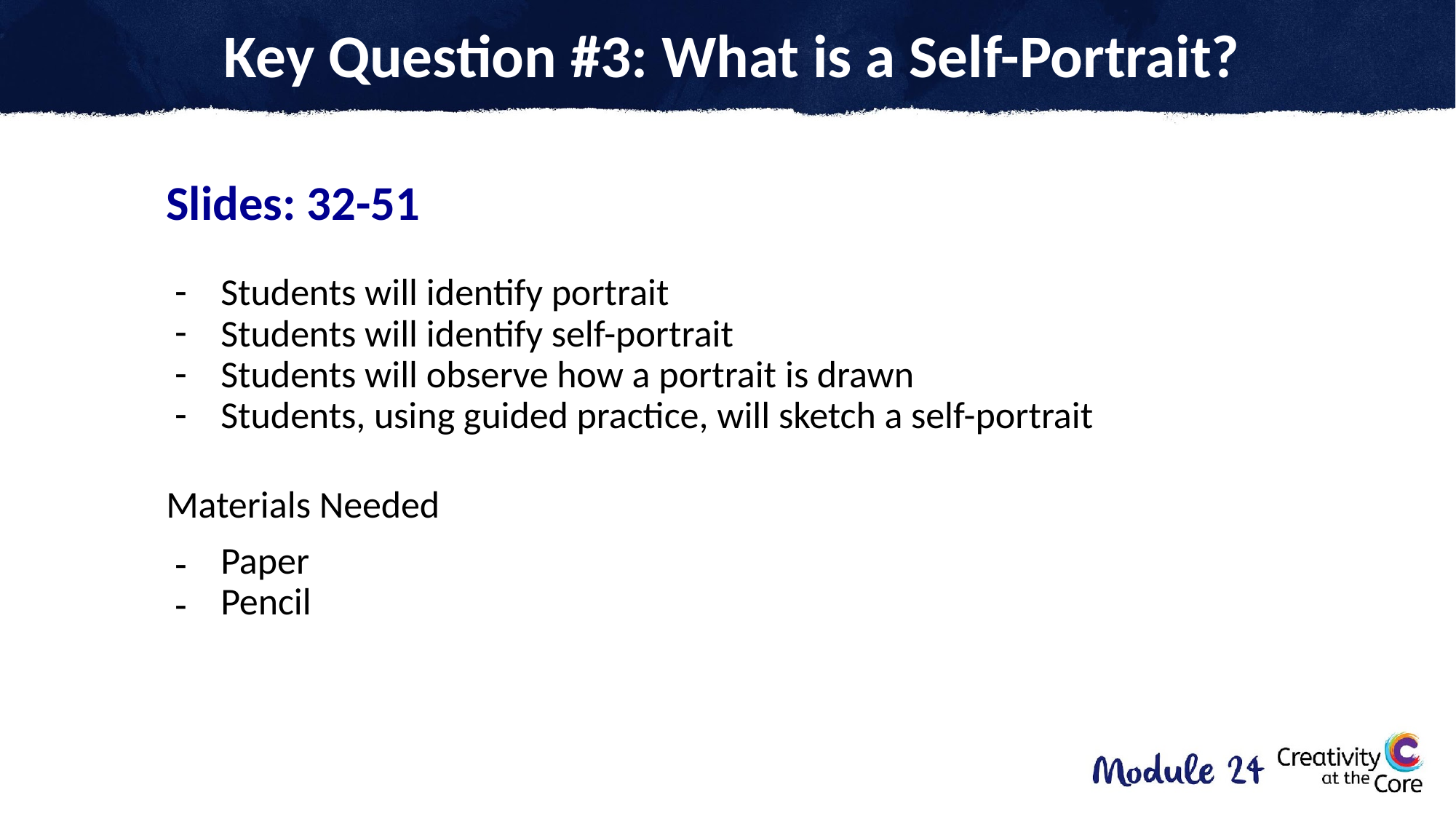

# Key Question #3: What is a Self-Portrait?
Slides: 32-51
Students will identify portrait
Students will identify self-portrait
Students will observe how a portrait is drawn
Students, using guided practice, will sketch a self-portrait
Materials Needed
Paper
Pencil